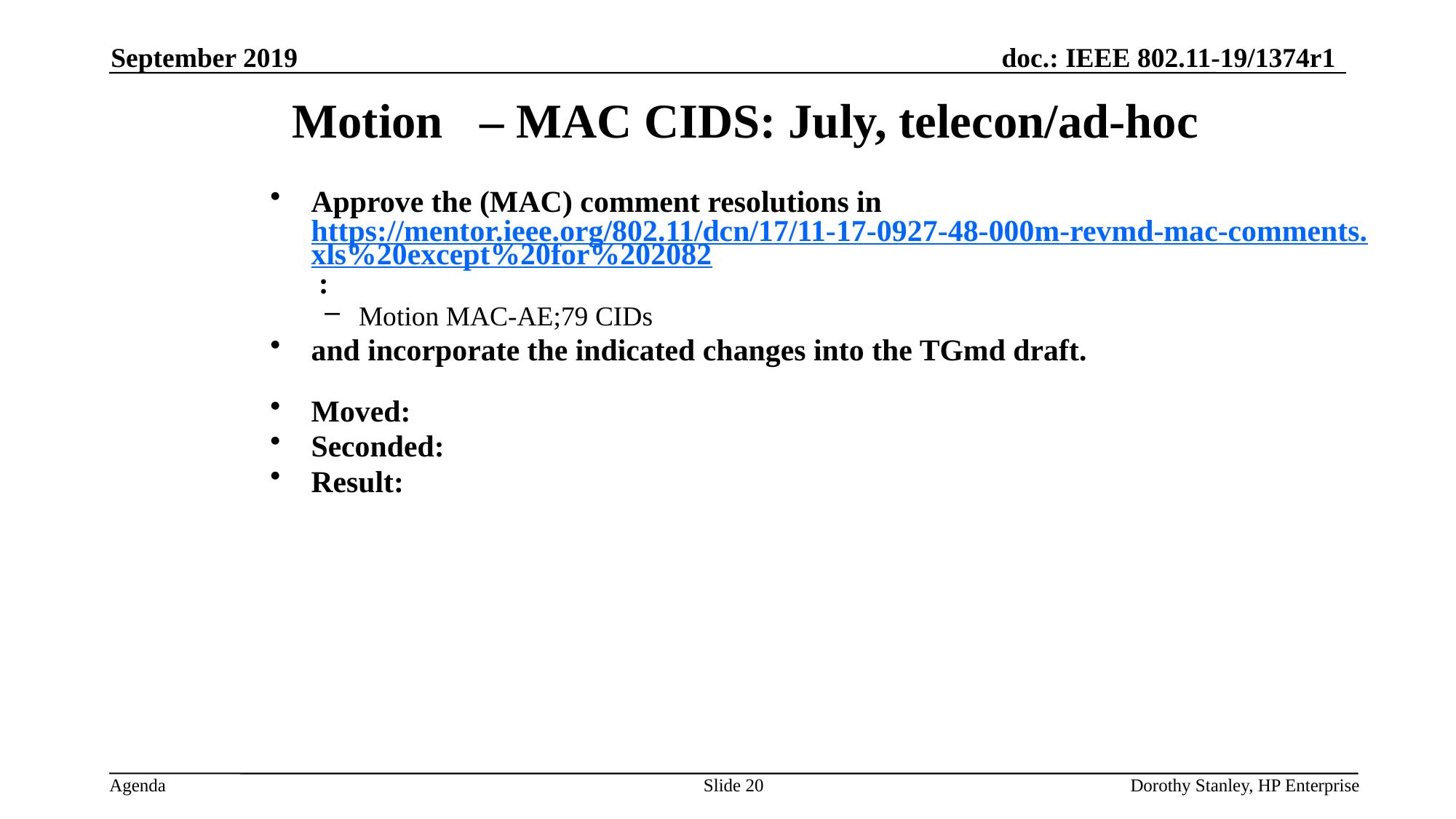

September 2019
Motion   – MAC CIDS: July, telecon/ad-hoc
Approve the (MAC) comment resolutions in https://mentor.ieee.org/802.11/dcn/17/11-17-0927-48-000m-revmd-mac-comments.xls%20except%20for%202082 :
Motion MAC-AE;79 CIDs
and incorporate the indicated changes into the TGmd draft.
Moved:
Seconded:
Result:

Slide 20
Dorothy Stanley, HP Enterprise